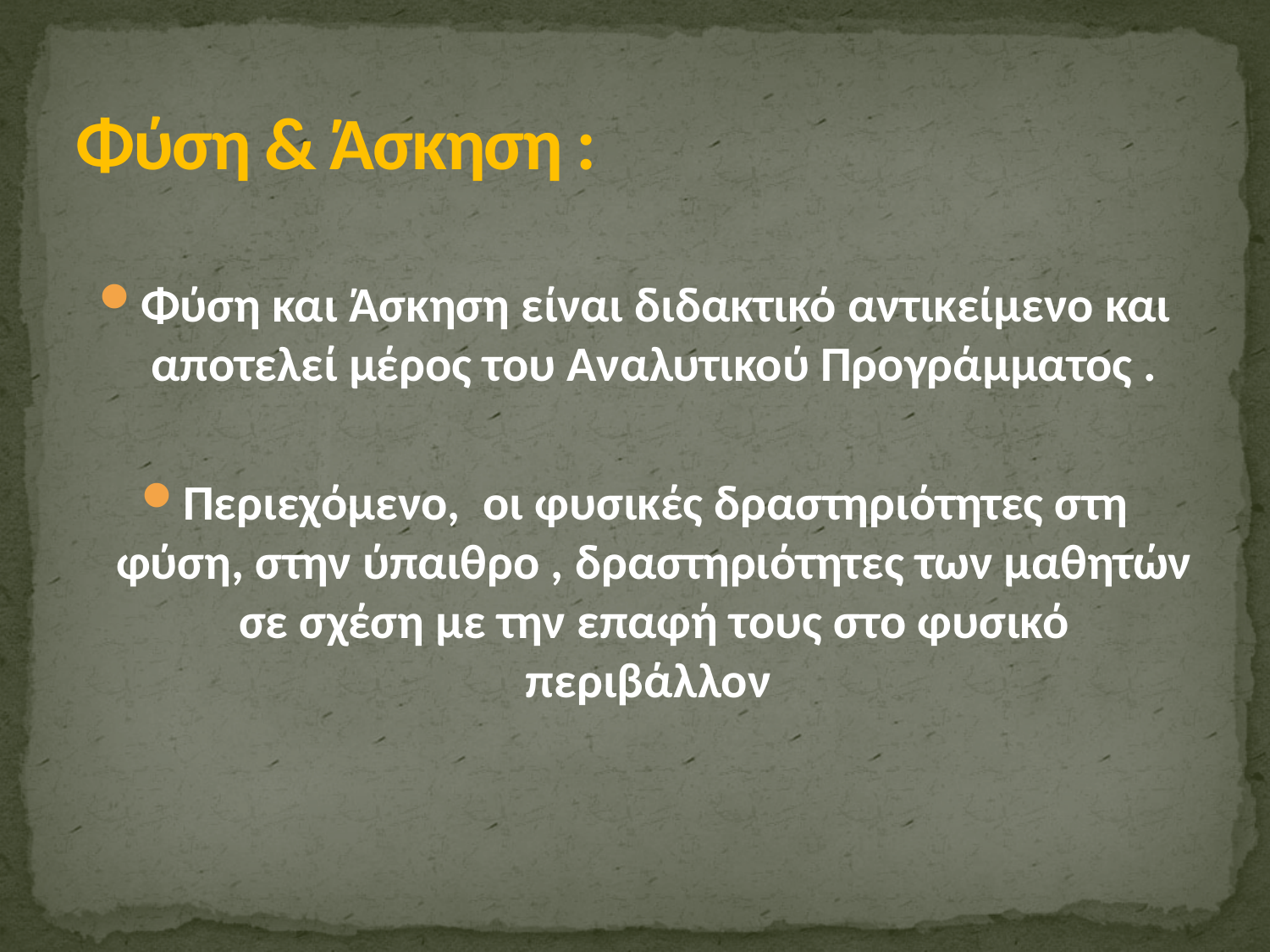

# Φύση & Άσκηση :
Φύση και Άσκηση είναι διδακτικό αντικείμενο και αποτελεί μέρος του Αναλυτικού Προγράμματος .

Περιεχόμενο,  οι φυσικές δραστηριότητες στη φύση, στην ύπαιθρο , δραστηριότητες των μαθητών σε σχέση με την επαφή τους στο φυσικό περιβάλλον